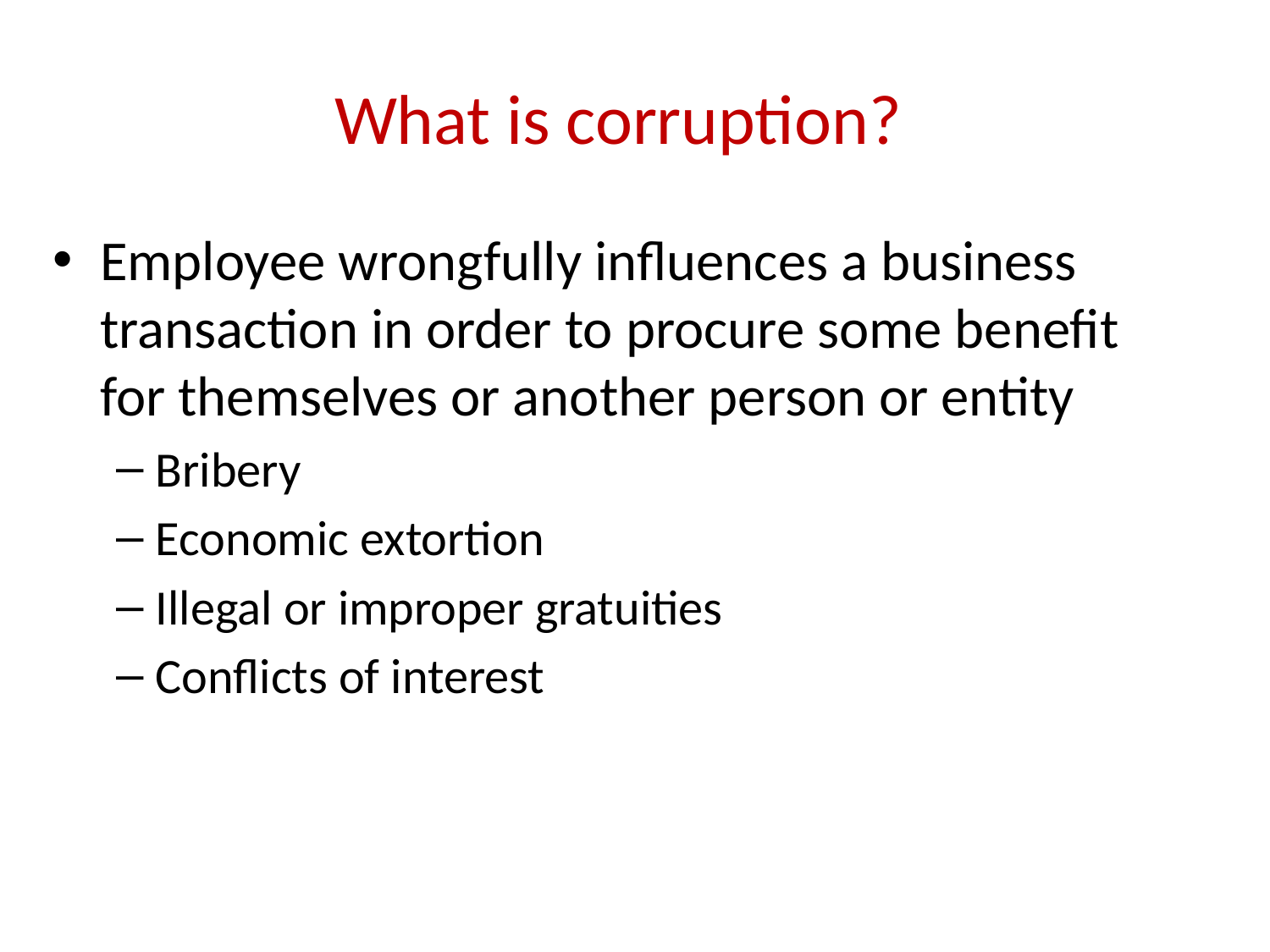

# What is corruption?
Employee wrongfully influences a business transaction in order to procure some benefit for themselves or another person or entity
Bribery
Economic extortion
Illegal or improper gratuities
Conflicts of interest